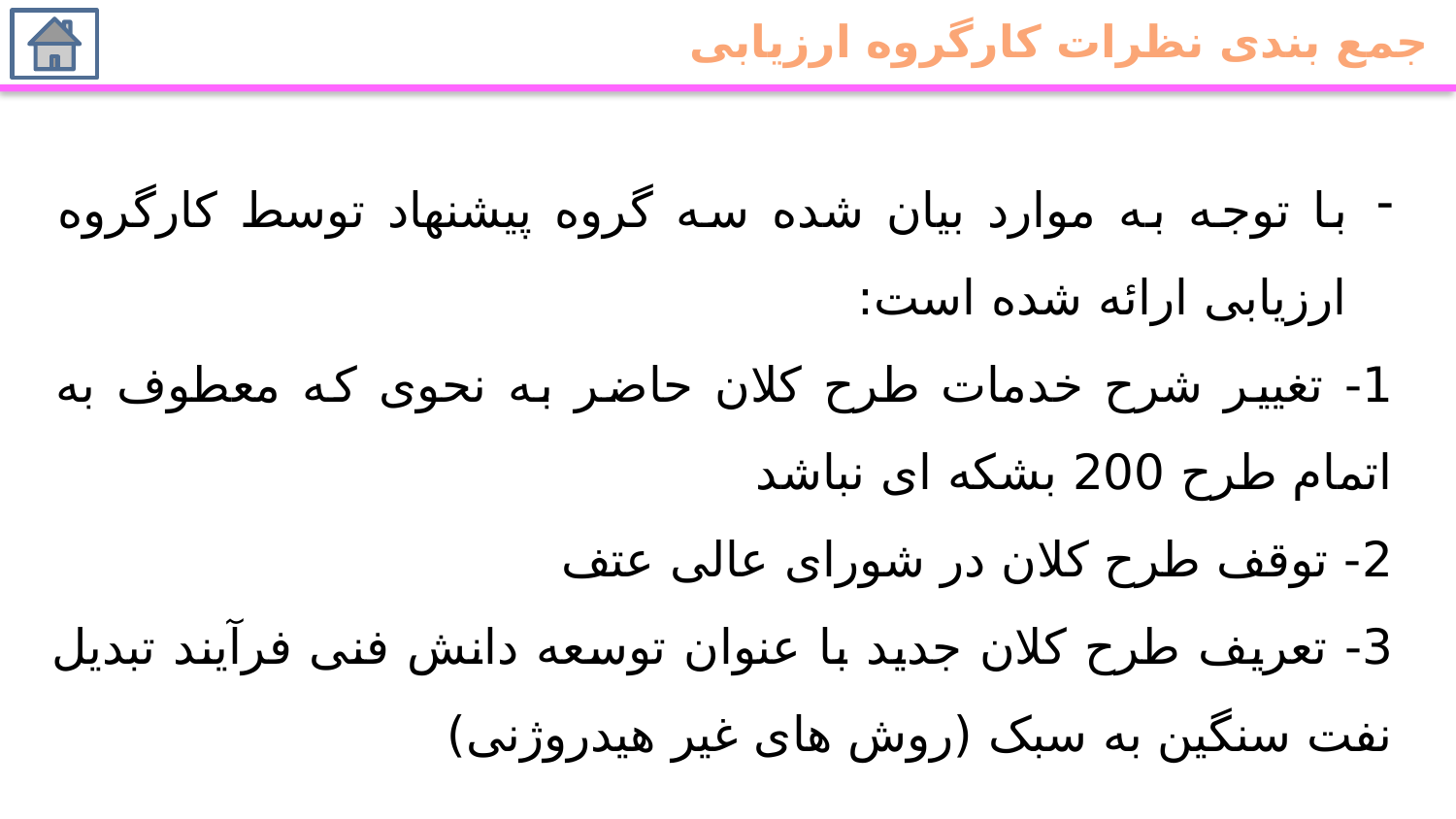

جمع بندی نظرات کارگروه ارزیابی

با توجه به موارد بیان شده سه گروه پیشنهاد توسط کارگروه ارزیابی ارائه شده است:
1- تغییر شرح خدمات طرح کلان حاضر به نحوی که معطوف به اتمام طرح 200 بشکه ای نباشد
2- توقف طرح کلان در شورای عالی عتف
3- تعریف طرح کلان جدید با عنوان توسعه دانش فنی فرآیند تبدیل نفت سنگین به سبک (روش های غیر هیدروژنی)